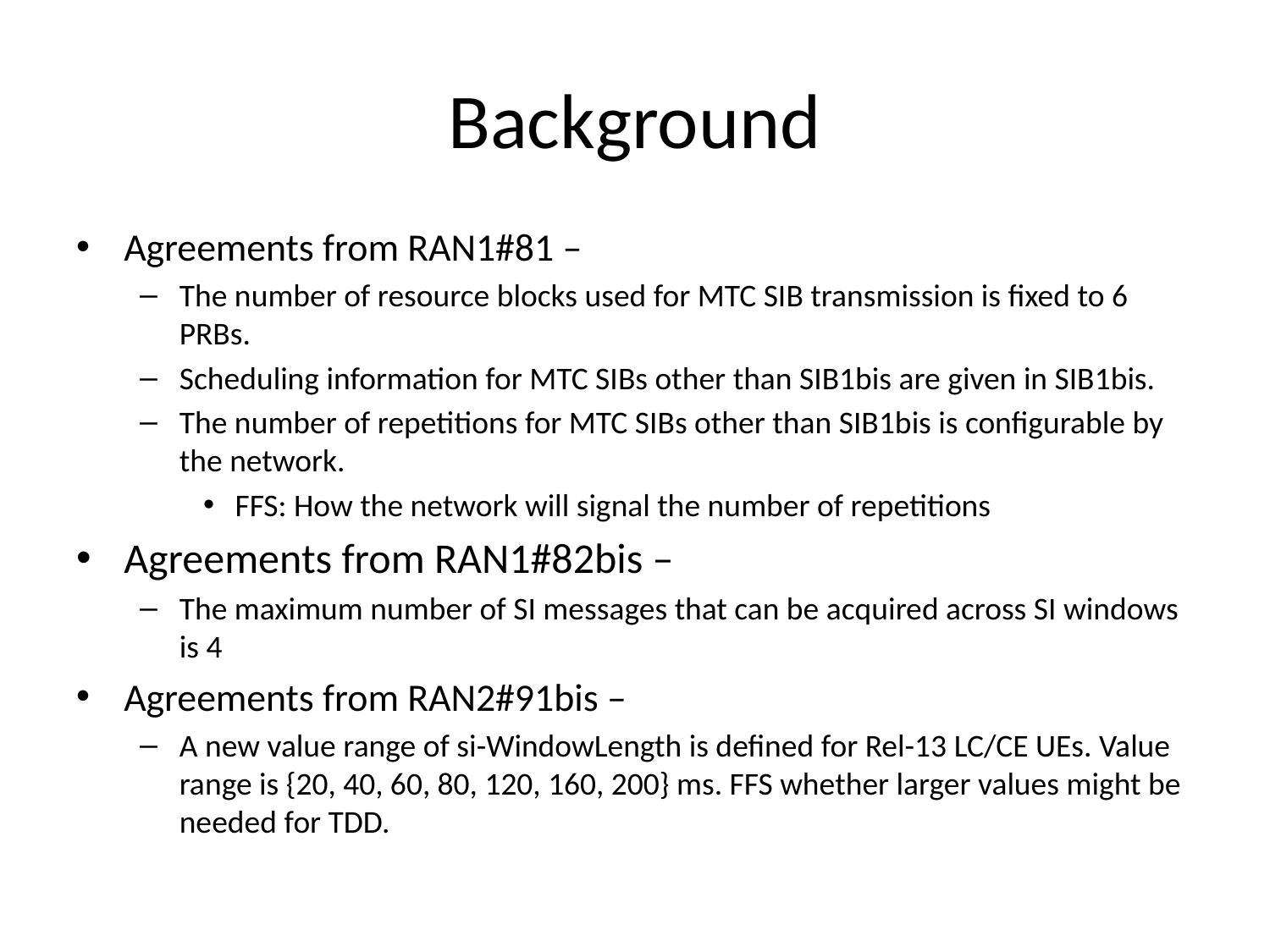

# Background
Agreements from RAN1#81 –
The number of resource blocks used for MTC SIB transmission is fixed to 6 PRBs.
Scheduling information for MTC SIBs other than SIB1bis are given in SIB1bis.
The number of repetitions for MTC SIBs other than SIB1bis is configurable by the network.
FFS: How the network will signal the number of repetitions
Agreements from RAN1#82bis –
The maximum number of SI messages that can be acquired across SI windows is 4
Agreements from RAN2#91bis –
A new value range of si-WindowLength is defined for Rel-13 LC/CE UEs. Value range is {20, 40, 60, 80, 120, 160, 200} ms. FFS whether larger values might be needed for TDD.